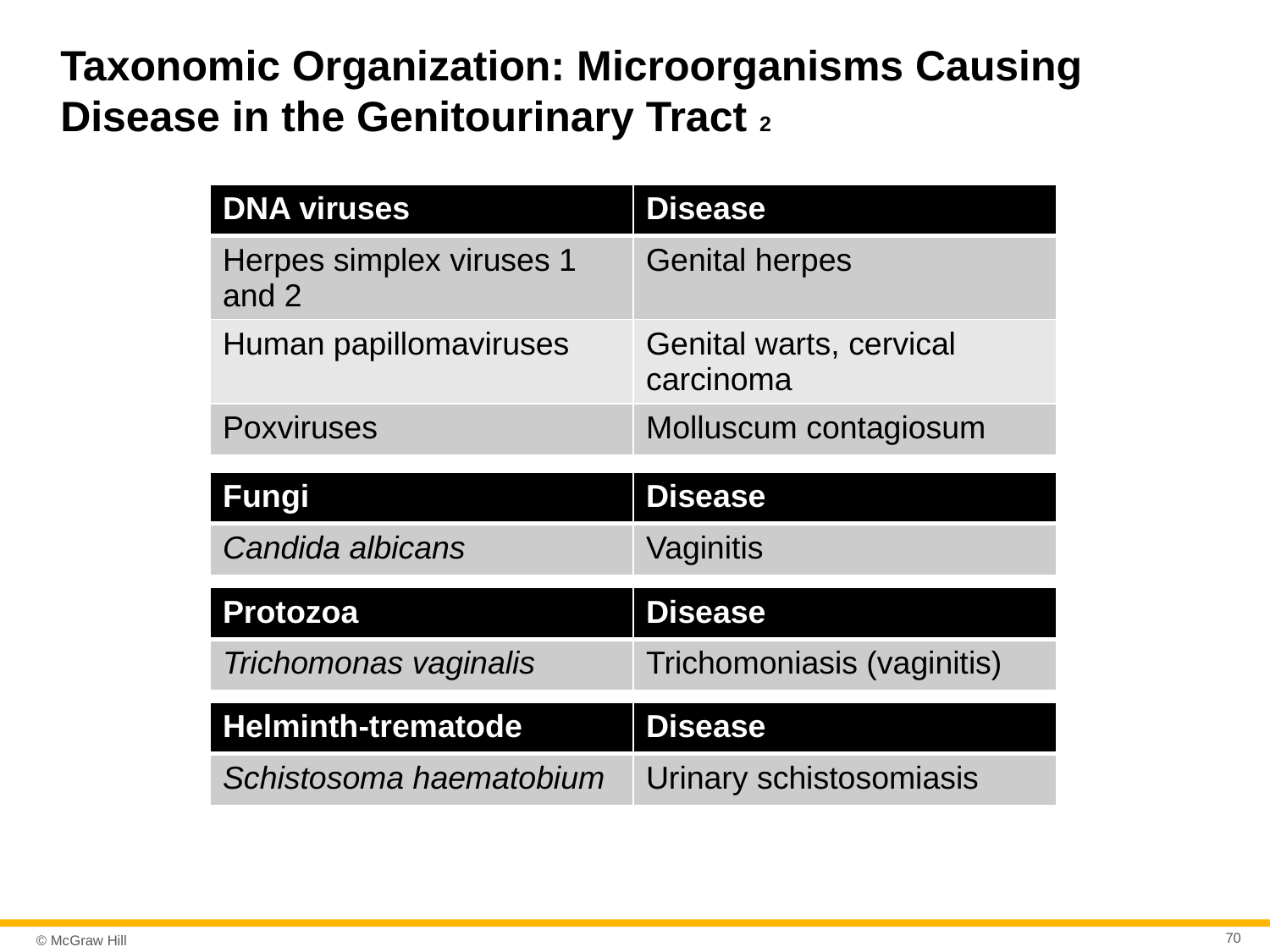

# Taxonomic Organization: Microorganisms Causing Disease in the Genitourinary Tract 2
| DNA viruses | Disease |
| --- | --- |
| Herpes simplex viruses 1 and 2 | Genital herpes |
| Human papillomaviruses | Genital warts, cervical carcinoma |
| Poxviruses | Molluscum contagiosum |
| Fungi | Disease |
| --- | --- |
| Candida albicans | Vaginitis |
| Protozoa | Disease |
| --- | --- |
| Trichomonas vaginalis | Trichomoniasis (vaginitis) |
| Helminth-trematode | Disease |
| --- | --- |
| Schistosoma haematobium | Urinary schistosomiasis |